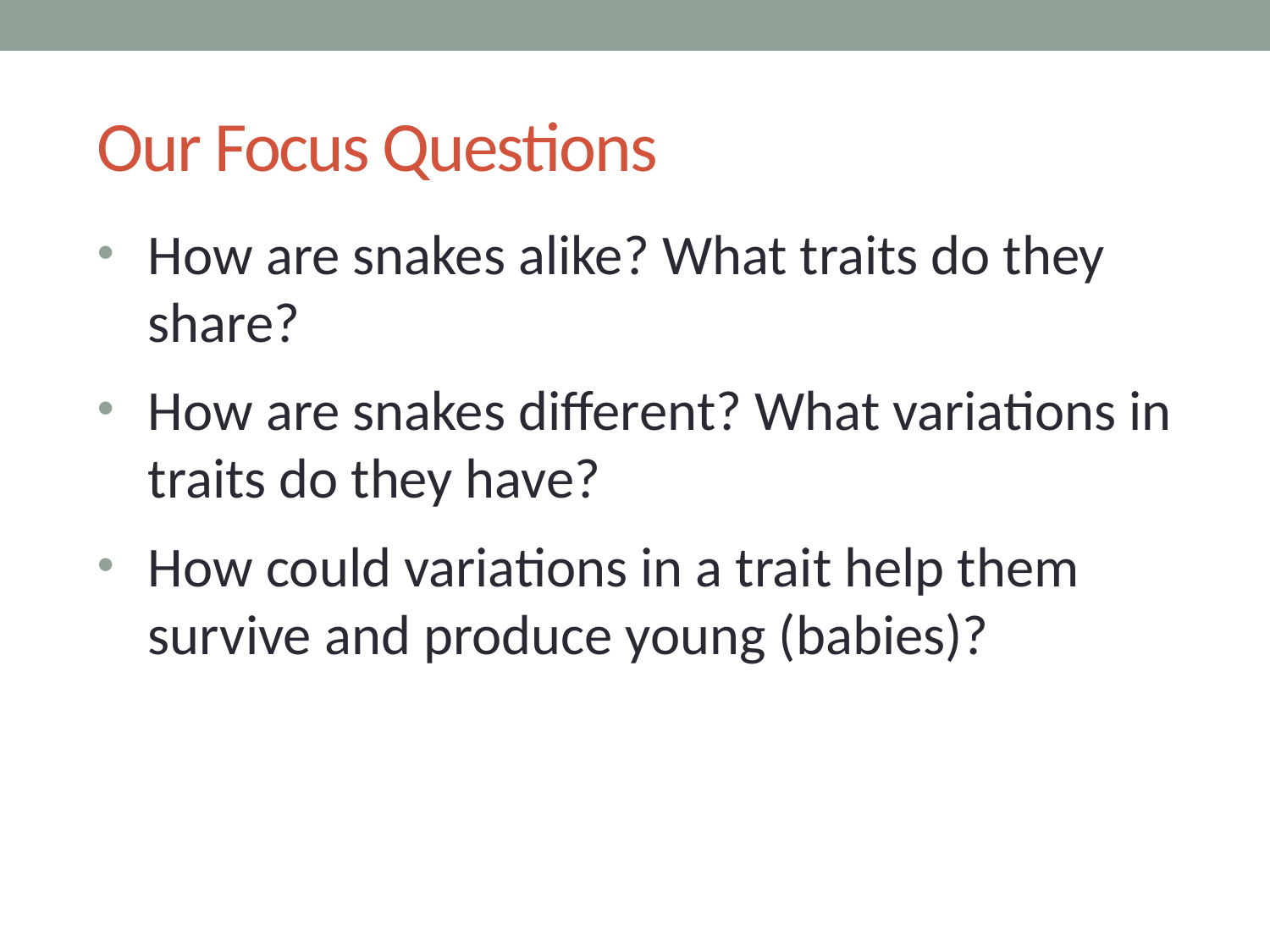

# Our Focus Questions
How are snakes alike? What traits do they share?
How are snakes different? What variations in traits do they have?
How could variations in a trait help them survive and produce young (babies)?